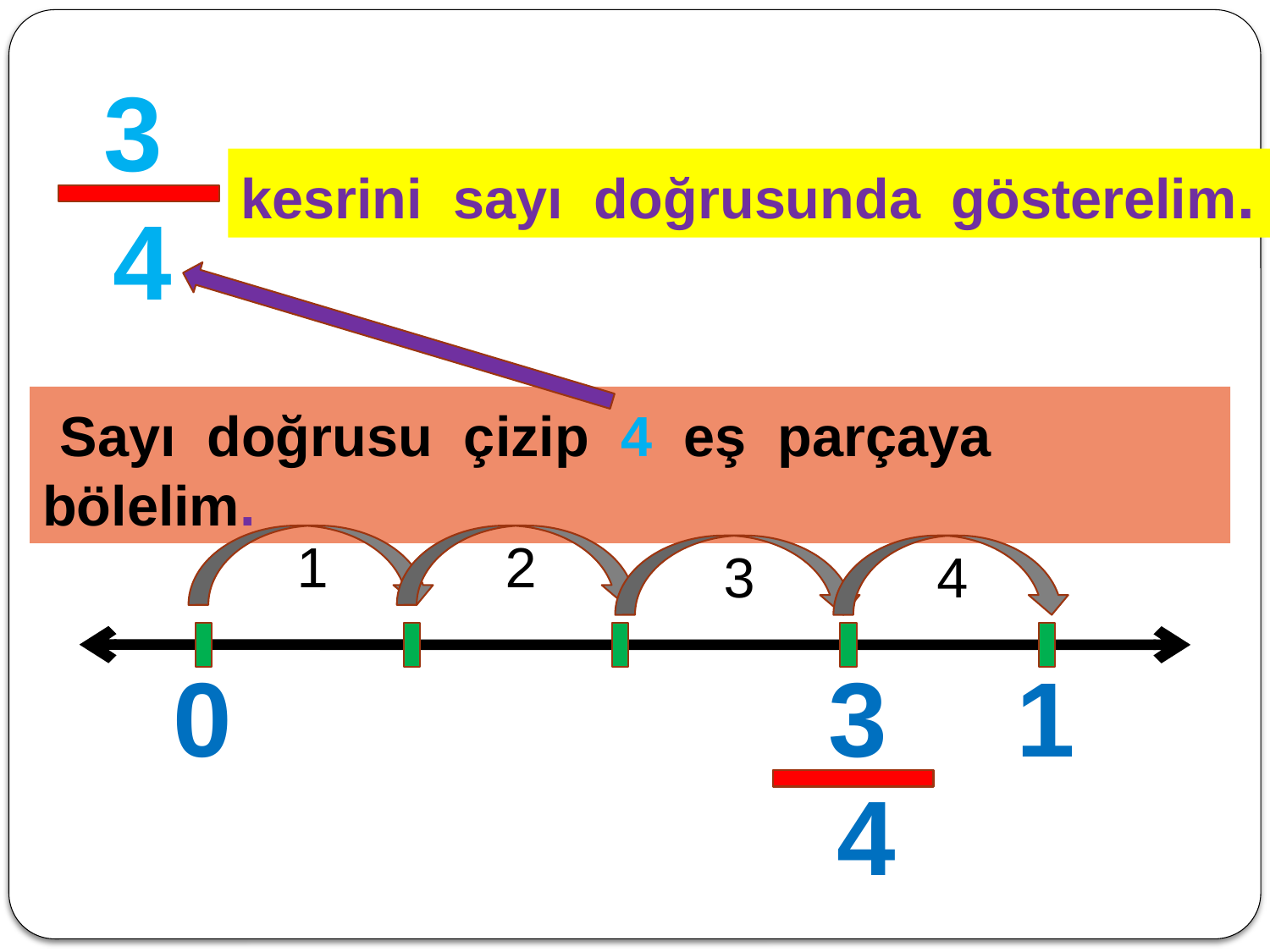

3

kesrini  sayı  doğrusunda  gösterelim.

4
 Sayı  doğrusu  çizip  4  eş  parçaya bölelim.
1
2
3
4

0
3
1

4